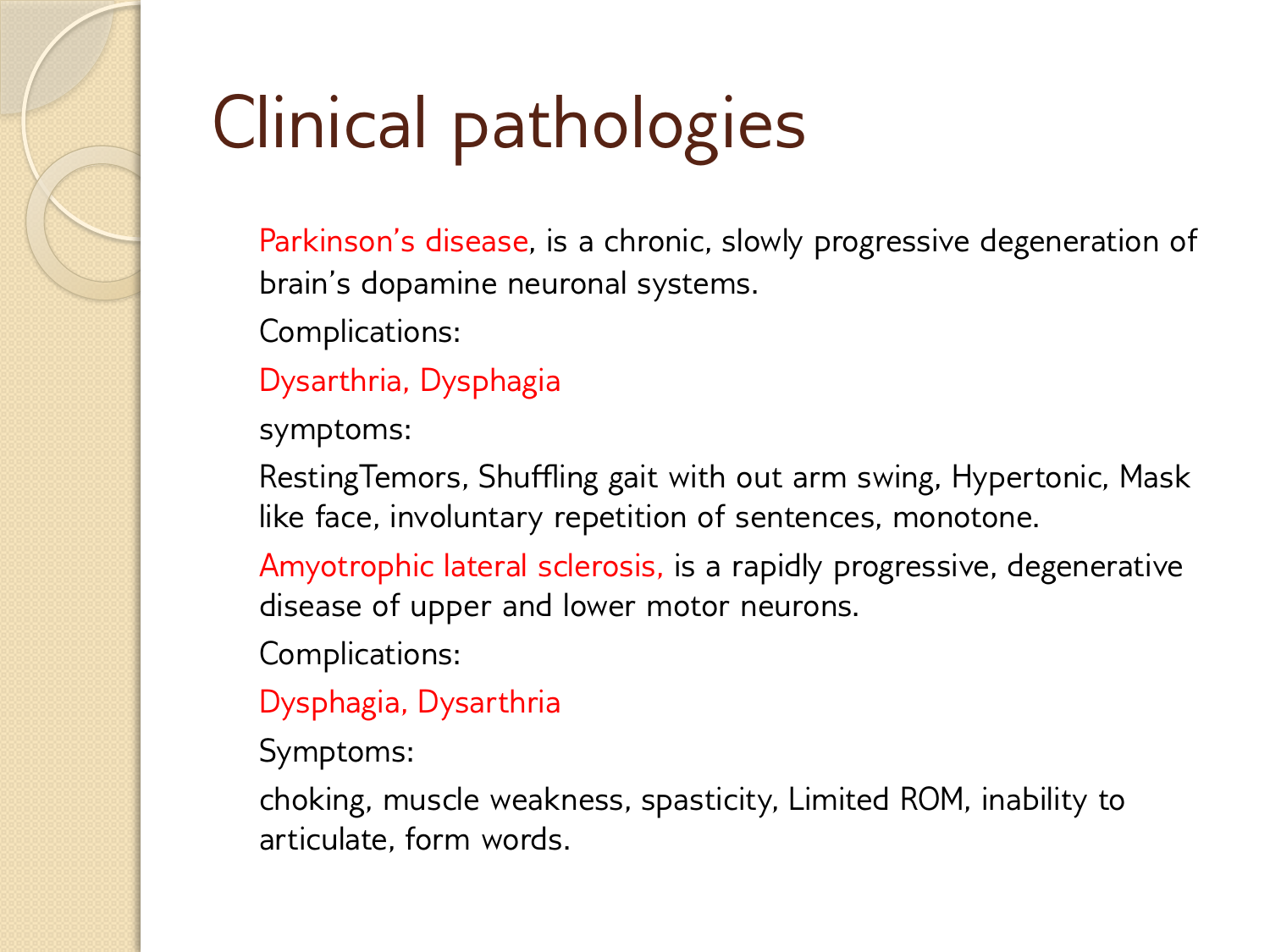

# Clinical pathologies
	Parkinson’s disease, is a chronic, slowly progressive degeneration of brain’s dopamine neuronal systems.
	Complications:
	Dysarthria, Dysphagia
	symptoms:
	RestingTemors, Shuffling gait with out arm swing, Hypertonic, Mask like face, involuntary repetition of sentences, monotone.
	Amyotrophic lateral sclerosis, is a rapidly progressive, degenerative disease of upper and lower motor neurons.
	Complications:
	Dysphagia, Dysarthria
	Symptoms:
	choking, muscle weakness, spasticity, Limited ROM, inability to articulate, form words.